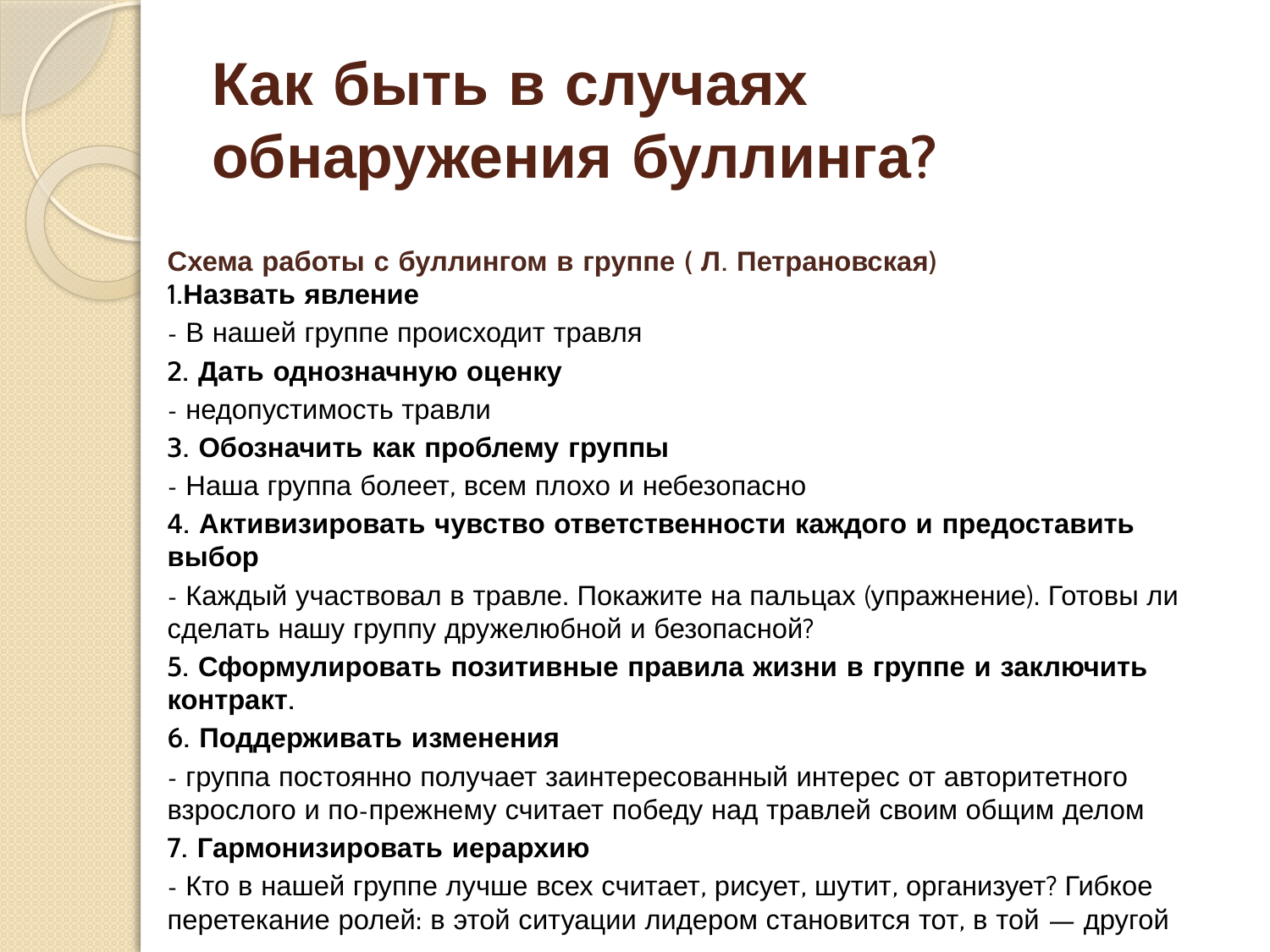

# Как быть в случаях обнаружения буллинга?
Схема работы с буллингом в группе ( Л. Петрановская)
1.Назвать явление
- В нашей группе происходит травля
2. Дать однозначную оценку
- недопустимость травли
3. Обозначить как проблему группы
- Наша группа болеет, всем плохо и небезопасно
4. Активизировать чувство ответственности каждого и предоставить выбор
- Каждый участвовал в травле. Покажите на пальцах (упражнение). Готовы ли сделать нашу группу дружелюбной и безопасной?
5. Сформулировать позитивные правила жизни в группе и заключить контракт.
6. Поддерживать изменения
- группа постоянно получает заинтересованный интерес от авторитетного взрослого и по-прежнему считает победу над травлей своим общим делом
7. Гармонизировать иерархию
- Кто в нашей группе лучше всех считает, рисует, шутит, организует? Гибкое перетекание ролей: в этой ситуации лидером становится тот, в той — другой